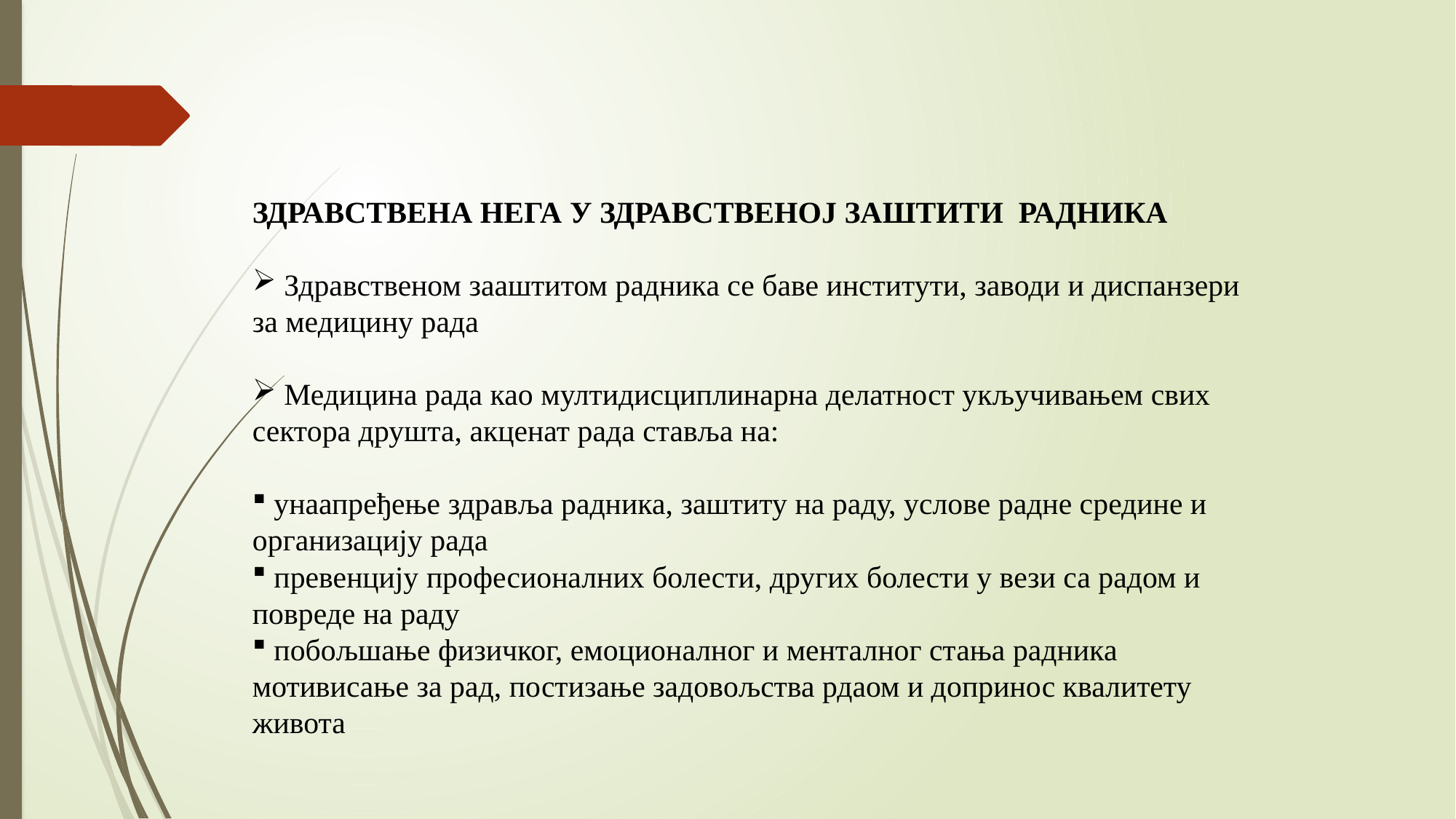

ЗДРАВСТВЕНА НЕГА У ЗДРАВСТВЕНОЈ ЗАШТИТИ  РАДНИКА

 Здравственом зааштитом радника се баве институти, заводи и диспанзери
за медицину рада

 Медицина рада као мултидисциплинарна делатност укључивањем свих
сектора друшта, акценат рада ставља на:

 унаапређење здравља радника, заштиту на раду, услове радне средине и
организацију рада
 превенцију професионалних болести, других болести у вези са радом и
повреде на раду
 побољшање физичког, емоционалног и менталног стања радника
мотивисање за рад, постизање задовољства рдаом и допринос квалитету
живота